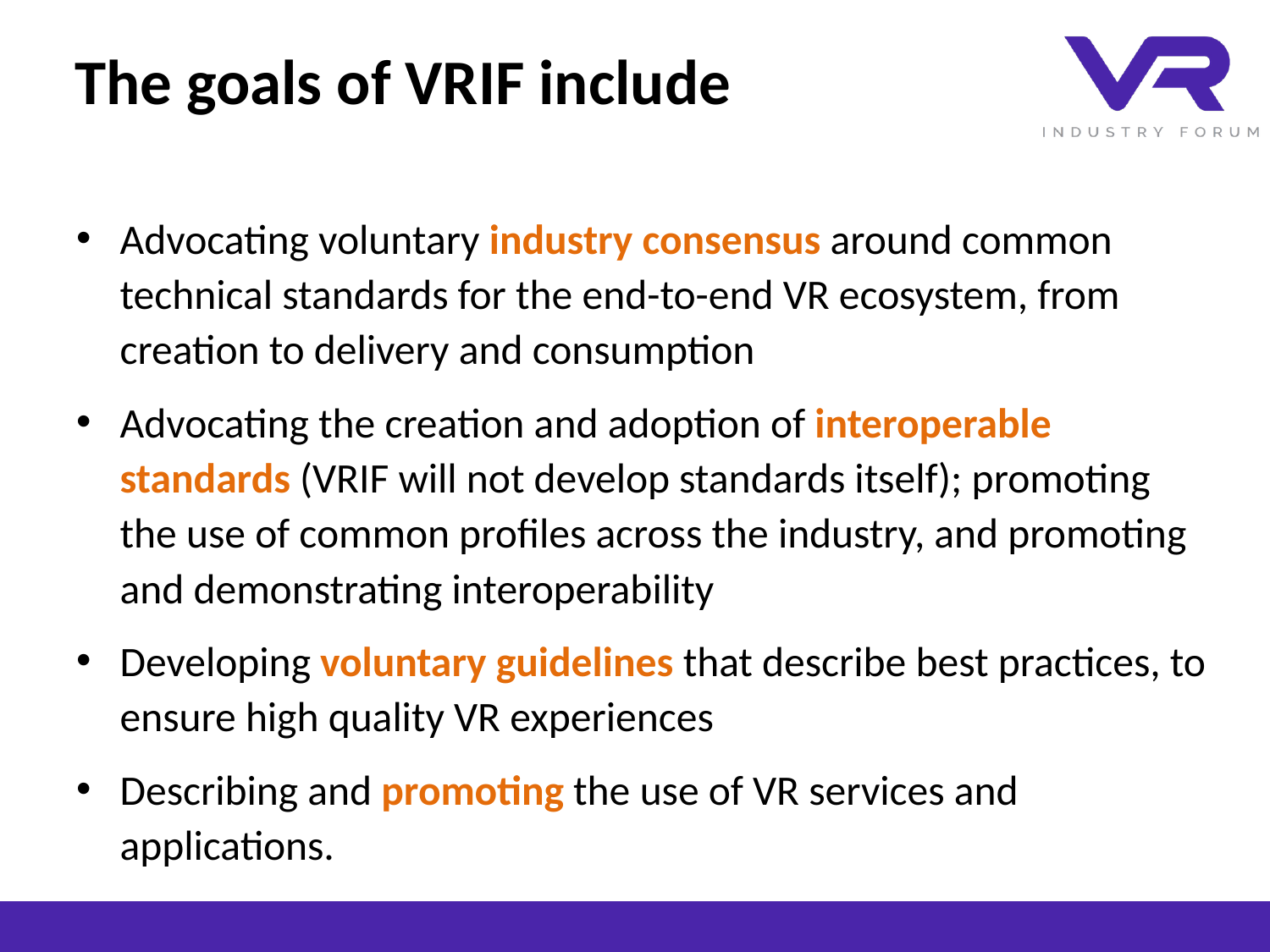

# The goals of VRIF include
Advocating voluntary industry consensus around common technical standards for the end-to-end VR ecosystem, from creation to delivery and consumption
Advocating the creation and adoption of interoperable standards (VRIF will not develop standards itself); promoting the use of common profiles across the industry, and promoting and demonstrating interoperability
Developing voluntary guidelines that describe best practices, to ensure high quality VR experiences
Describing and promoting the use of VR services and applications.